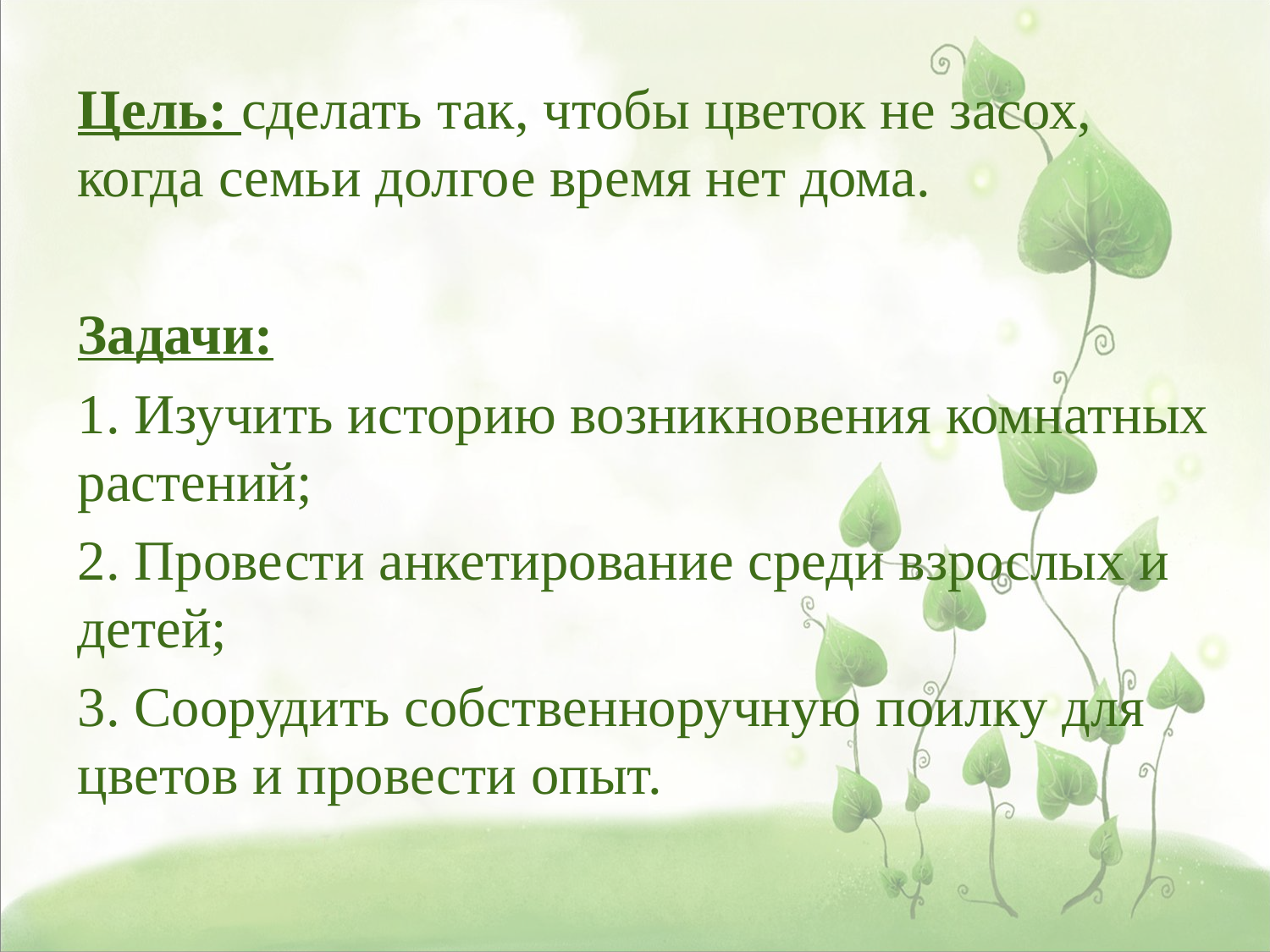

Цель: сделать так, чтобы цветок не засох, когда семьи долгое время нет дома.

Задачи:
1. Изучить историю возникновения комнатных растений;
2. Провести анкетирование среди взрослых и детей;
3. Соорудить собственноручную поилку для цветов и провести опыт.